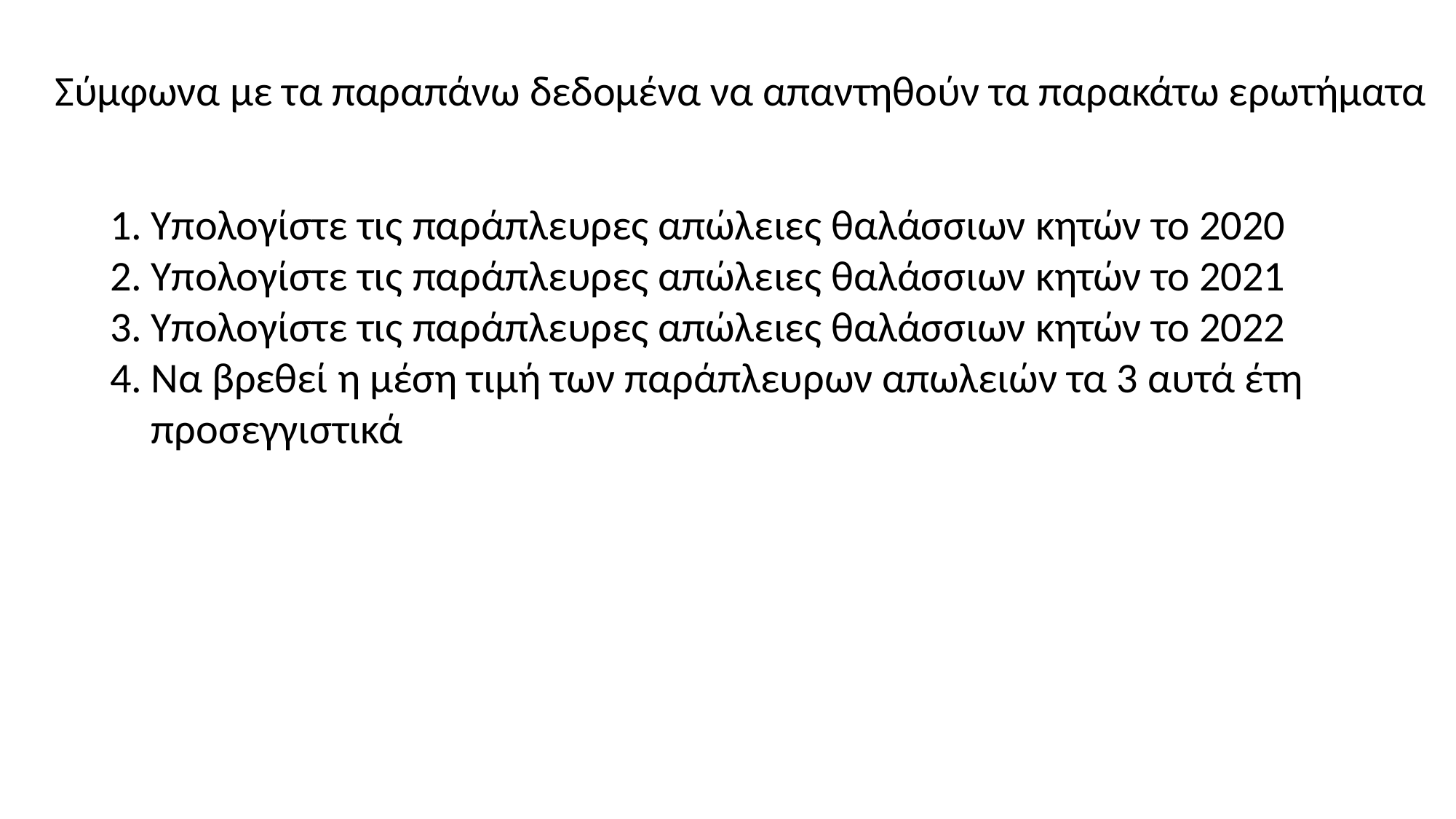

Σύμφωνα με τα παραπάνω δεδομένα να απαντηθούν τα παρακάτω ερωτήματα
Υπολογίστε τις παράπλευρες απώλειες θαλάσσιων κητών το 2020
Υπολογίστε τις παράπλευρες απώλειες θαλάσσιων κητών το 2021
Υπολογίστε τις παράπλευρες απώλειες θαλάσσιων κητών το 2022
Να βρεθεί η μέση τιμή των παράπλευρων απωλειών τα 3 αυτά έτη προσεγγιστικά